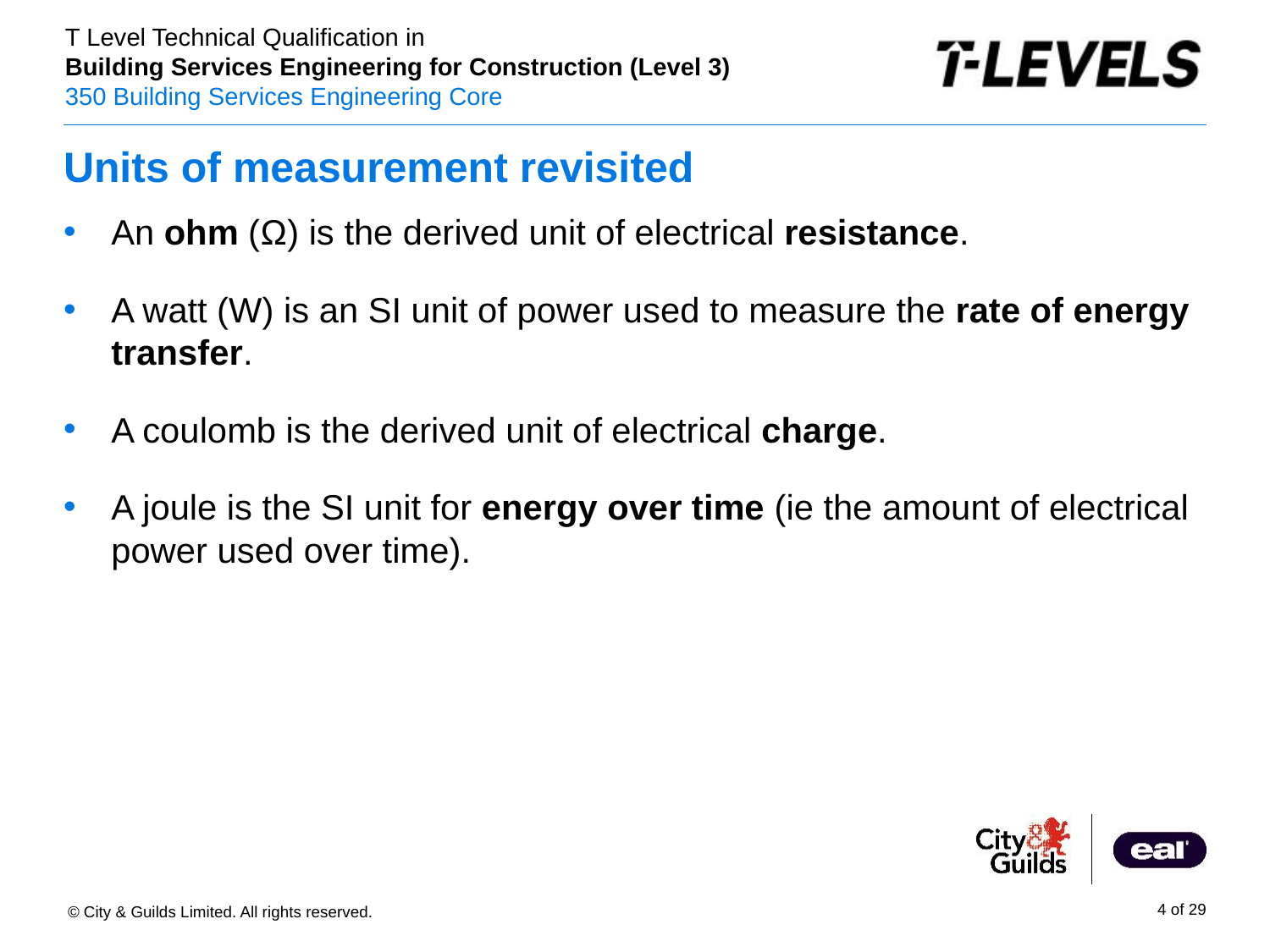

# Units of measurement revisited
An ohm (Ω) is the derived unit of electrical resistance.
A watt (W) is an SI unit of power used to measure the rate of energy transfer.
A coulomb is the derived unit of electrical charge.
A joule is the SI unit for energy over time (ie the amount of electrical power used over time).